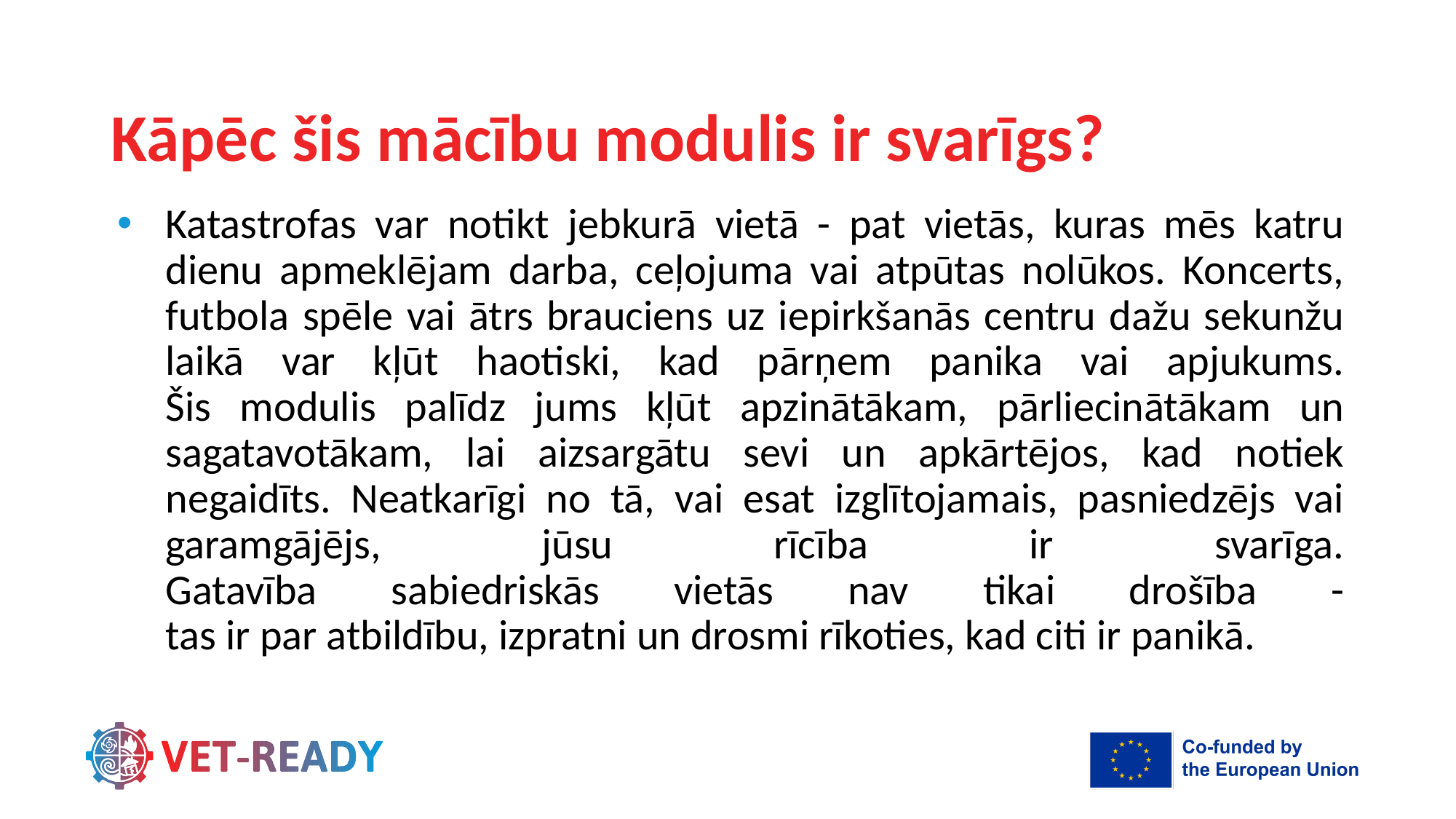

# Kāpēc šis mācību modulis ir svarīgs?
Katastrofas var notikt jebkurā vietā - pat vietās, kuras mēs katru dienu apmeklējam darba, ceļojuma vai atpūtas nolūkos. Koncerts, futbola spēle vai ātrs brauciens uz iepirkšanās centru dažu sekunžu laikā var kļūt haotiski, kad pārņem panika vai apjukums.
Šis modulis palīdz jums kļūt apzinātākam, pārliecinātākam un sagatavotākam, lai aizsargātu sevi un apkārtējos, kad notiek negaidīts. Neatkarīgi no tā, vai esat izglītojamais, pasniedzējs vai garamgājējs, jūsu rīcība ir svarīga.
Gatavība sabiedriskās vietās nav tikai drošība -
tas ir par atbildību, izpratni un drosmi rīkoties, kad citi ir panikā.